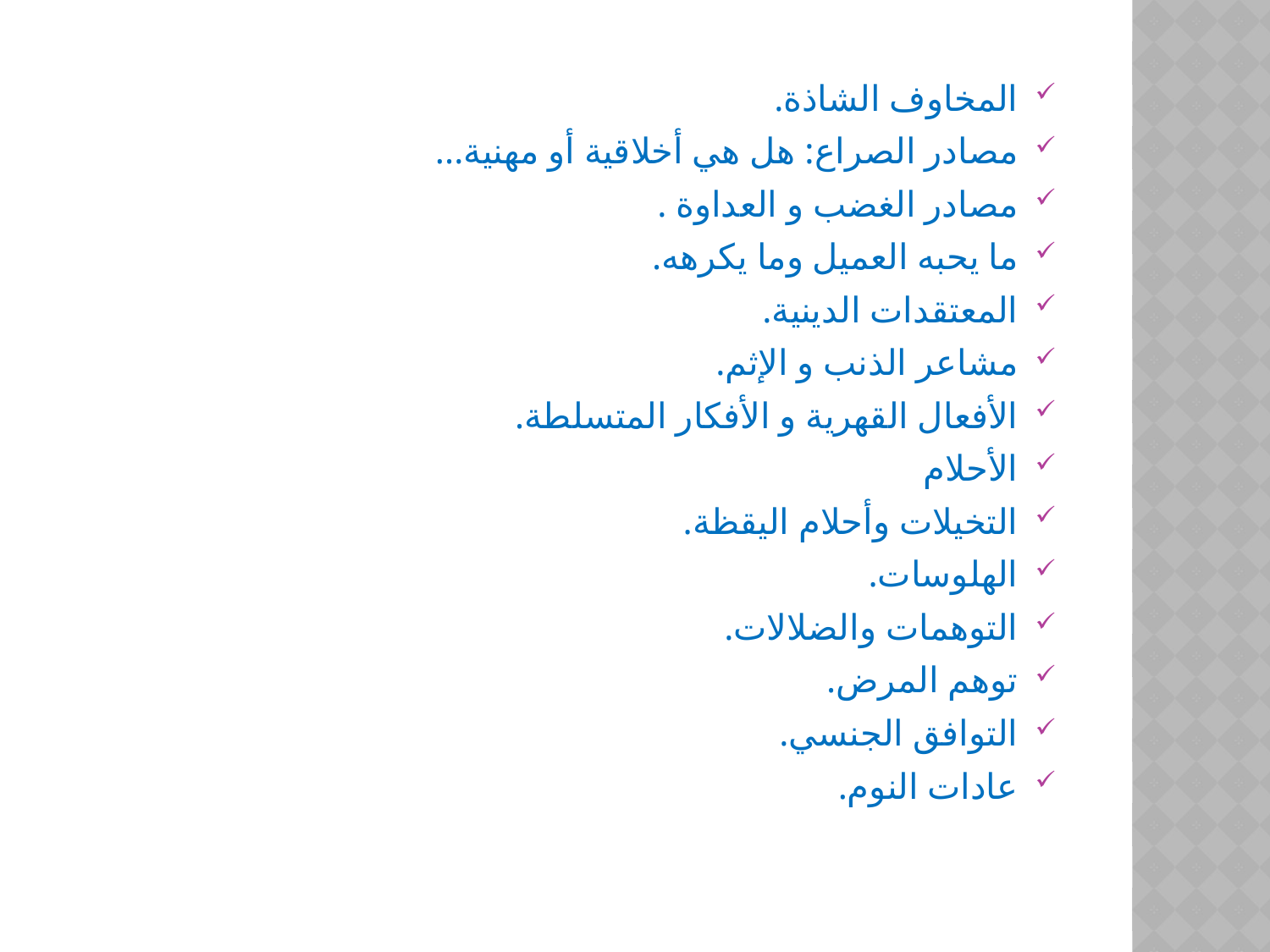

المخاوف الشاذة.
مصادر الصراع: هل هي أخلاقية أو مهنية...
مصادر الغضب و العداوة .
ما يحبه العميل وما يكرهه.
المعتقدات الدينية.
مشاعر الذنب و الإثم.
الأفعال القهرية و الأفكار المتسلطة.
الأحلام
التخيلات وأحلام اليقظة.
الهلوسات.
التوهمات والضلالات.
توهم المرض.
التوافق الجنسي.
عادات النوم.